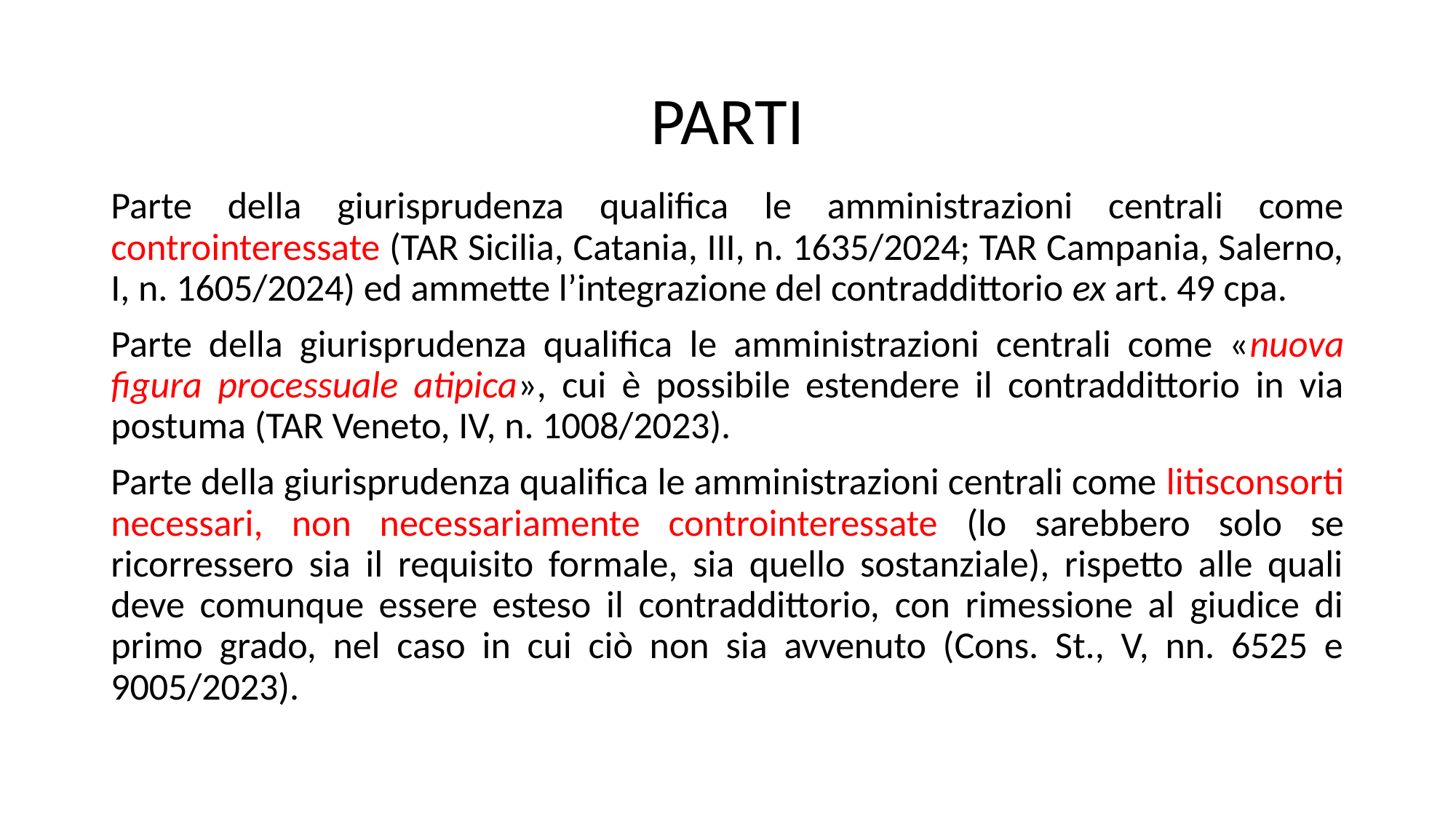

# PARTI
Parte della giurisprudenza qualifica le amministrazioni centrali come controinteressate (TAR Sicilia, Catania, III, n. 1635/2024; TAR Campania, Salerno, I, n. 1605/2024) ed ammette l’integrazione del contraddittorio ex art. 49 cpa.
Parte della giurisprudenza qualifica le amministrazioni centrali come «nuova figura processuale atipica», cui è possibile estendere il contraddittorio in via postuma (TAR Veneto, IV, n. 1008/2023).
Parte della giurisprudenza qualifica le amministrazioni centrali come litisconsorti necessari, non necessariamente controinteressate (lo sarebbero solo se ricorressero sia il requisito formale, sia quello sostanziale), rispetto alle quali deve comunque essere esteso il contraddittorio, con rimessione al giudice di primo grado, nel caso in cui ciò non sia avvenuto (Cons. St., V, nn. 6525 e 9005/2023).